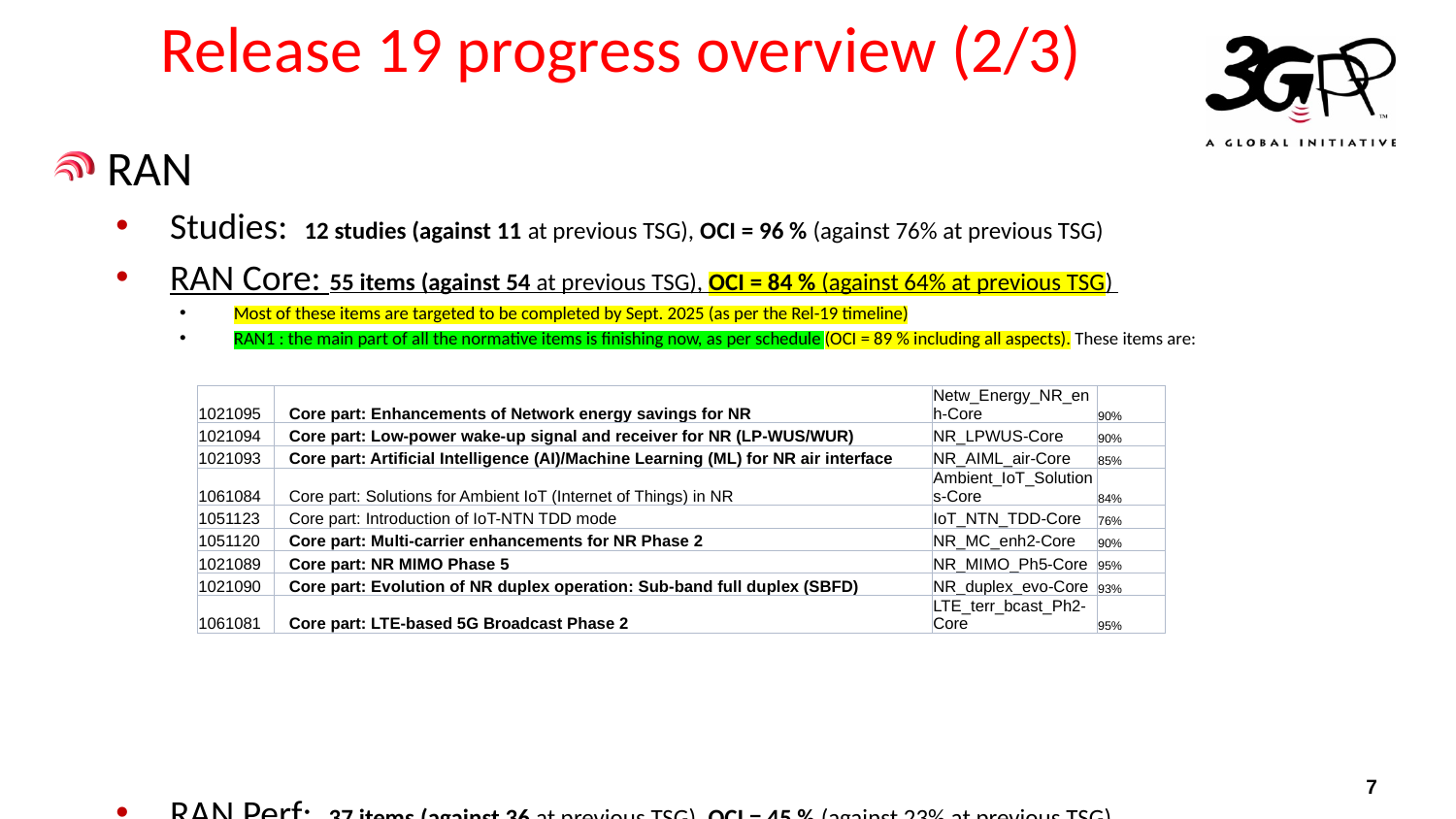

# Release 19 progress overview (2/3)
RAN
Studies:  12 studies (against 11 at previous TSG), OCI = 96 % (against 76% at previous TSG)
RAN Core: 55 items (against 54 at previous TSG), OCI = 84 % (against 64% at previous TSG)
Most of these items are targeted to be completed by Sept. 2025 (as per the Rel-19 timeline)
RAN1 : the main part of all the normative items is finishing now, as per schedule (OCI = 89 % including all aspects). These items are:

RAN Perf:  37 items (against 36 at previous TSG), OCI = 45 % (against 23% at previous TSG)
About half of the  items are now scheduled to be completed by March 2026 (a quarter later than Rel-19 timeline)

| 1021095 | Core part: Enhancements of Network energy savings for NR | Netw\_Energy\_NR\_enh-Core | 90% |
| --- | --- | --- | --- |
| 1021094 | Core part: Low-power wake-up signal and receiver for NR (LP-WUS/WUR) | NR\_LPWUS-Core | 90% |
| 1021093 | Core part: Artificial Intelligence (AI)/Machine Learning (ML) for NR air interface | NR\_AIML\_air-Core | 85% |
| 1061084 | Core part: Solutions for Ambient IoT (Internet of Things) in NR | Ambient\_IoT\_Solutions-Core | 84% |
| 1051123 | Core part: Introduction of IoT-NTN TDD mode | IoT\_NTN\_TDD-Core | 76% |
| 1051120 | Core part: Multi-carrier enhancements for NR Phase 2 | NR\_MC\_enh2-Core | 90% |
| 1021089 | Core part: NR MIMO Phase 5 | NR\_MIMO\_Ph5-Core | 95% |
| 1021090 | Core part: Evolution of NR duplex operation: Sub-band full duplex (SBFD) | NR\_duplex\_evo-Core | 93% |
| 1061081 | Core part: LTE-based 5G Broadcast Phase 2 | LTE\_terr\_bcast\_Ph2-Core | 95% |